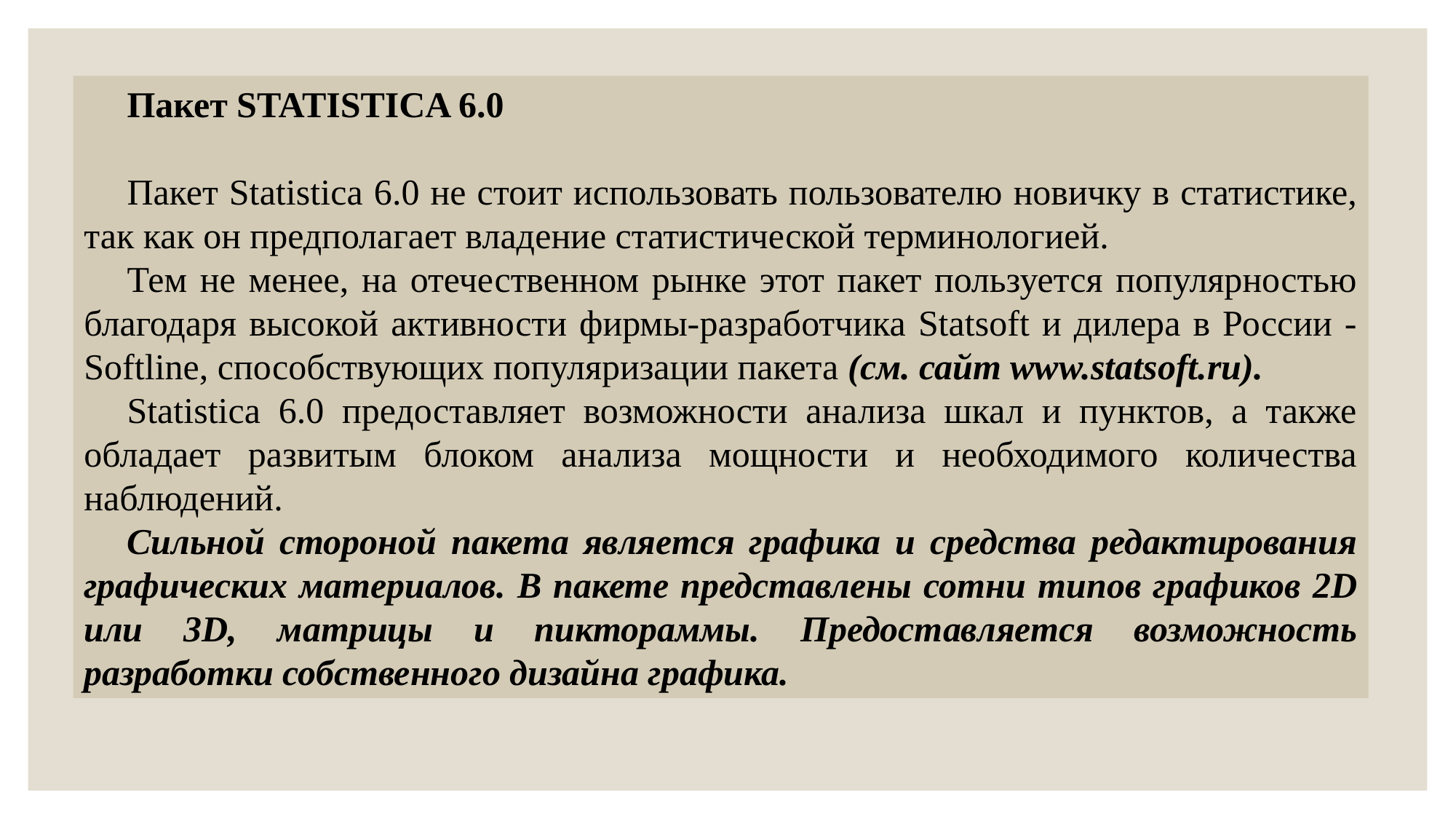

Пакет STATISTICA 6.0

Пакет Statistica 6.0 не стоит использовать пользователю новичку в статистике, так как он предполагает владение статистической терминологией.
Тем не менее, на отечественном рынке этот пакет пользуется популярностью благодаря высокой активности фирмы-разработчика Statsoft и дилера в России - Softline, способствующих популяризации пакета (см. сайт www.statsoft.ru).
Statistica 6.0 предоставляет возможности анализа шкал и пунктов, а также обладает развитым блоком анализа мощности и необходимого количества наблюдений.
Сильной стороной пакета является графика и средства редактирования графических материалов. В пакете представлены сотни типов графиков 2D или 3D, матрицы и пиктораммы. Предоставляется возможность разработки собственного дизайна графика.